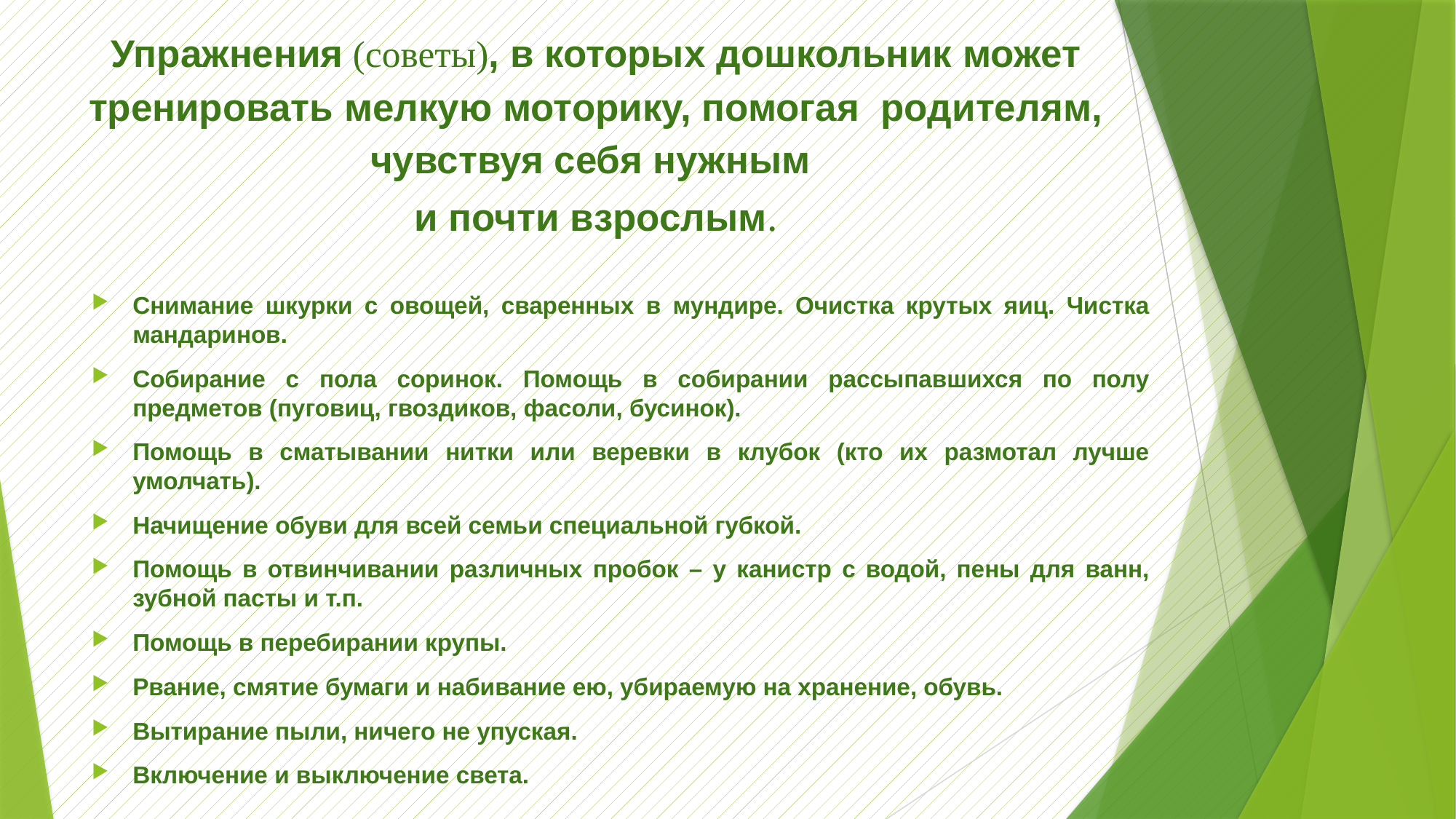

# Упражнения (советы), в которых дошкольник может тренировать мелкую моторику, помогая  родителям, чувствуя себя нужным и почти взрослым.
Снимание шкурки с овощей, сваренных в мундире. Очистка крутых яиц. Чистка мандаринов.
Собирание с пола соринок. Помощь в собирании рассыпавшихся по полу предметов (пуговиц, гвоздиков, фасоли, бусинок).
Помощь в сматывании нитки или веревки в клубок (кто их размотал лучше умолчать).
Начищение обуви для всей семьи специальной губкой.
Помощь в отвинчивании различных пробок – у канистр с водой, пены для ванн, зубной пасты и т.п.
Помощь в перебирании крупы.
Рвание, смятие бумаги и набивание ею, убираемую на хранение, обувь.
Вытирание пыли, ничего не упуская.
Включение и выключение света.